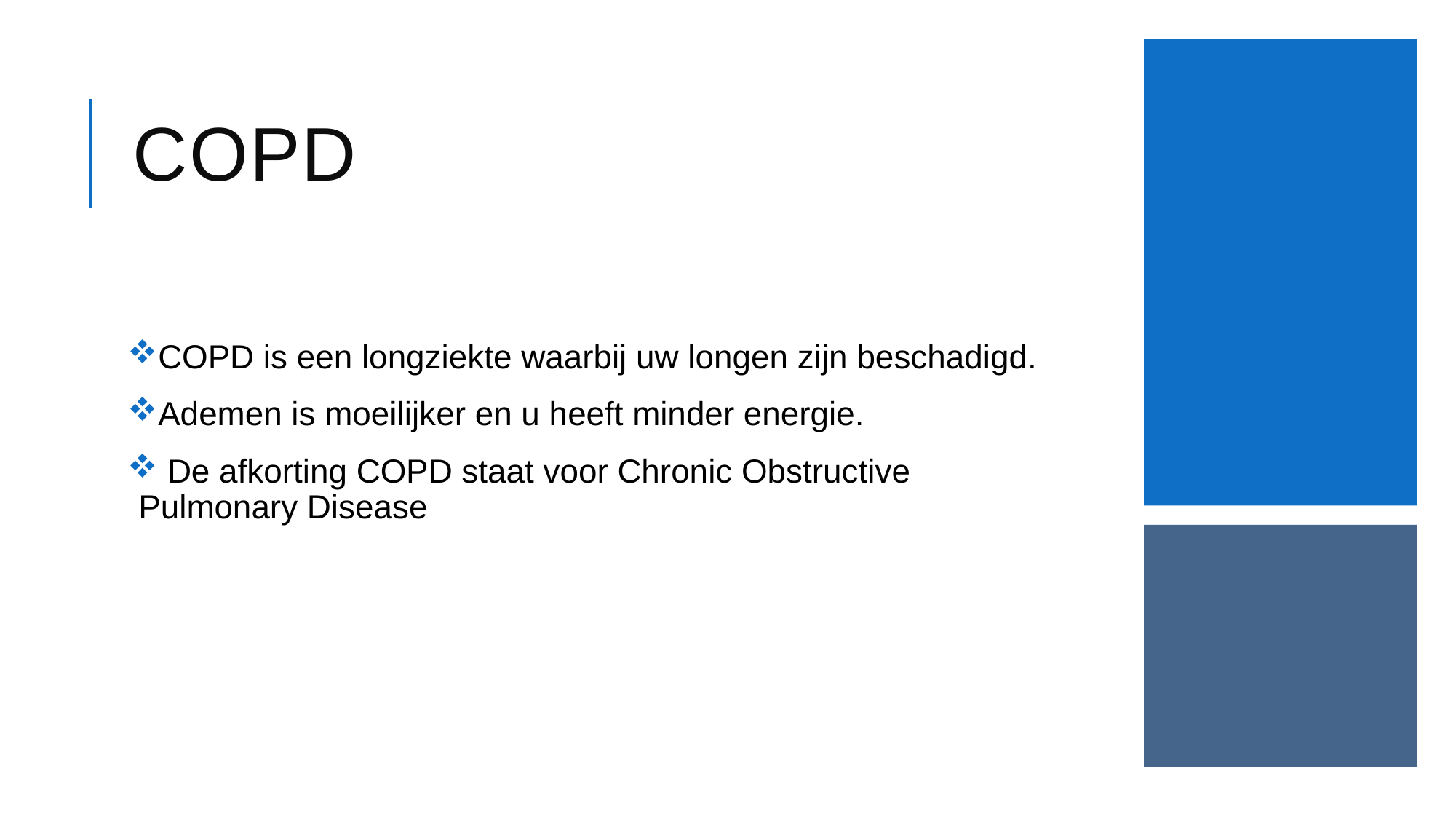

# COPD

COPD is een longziekte waarbij uw longen zijn beschadigd.
Ademen is moeilijker en u heeft minder energie.
 De afkorting COPD staat voor Chronic Obstructive Pulmonary Disease